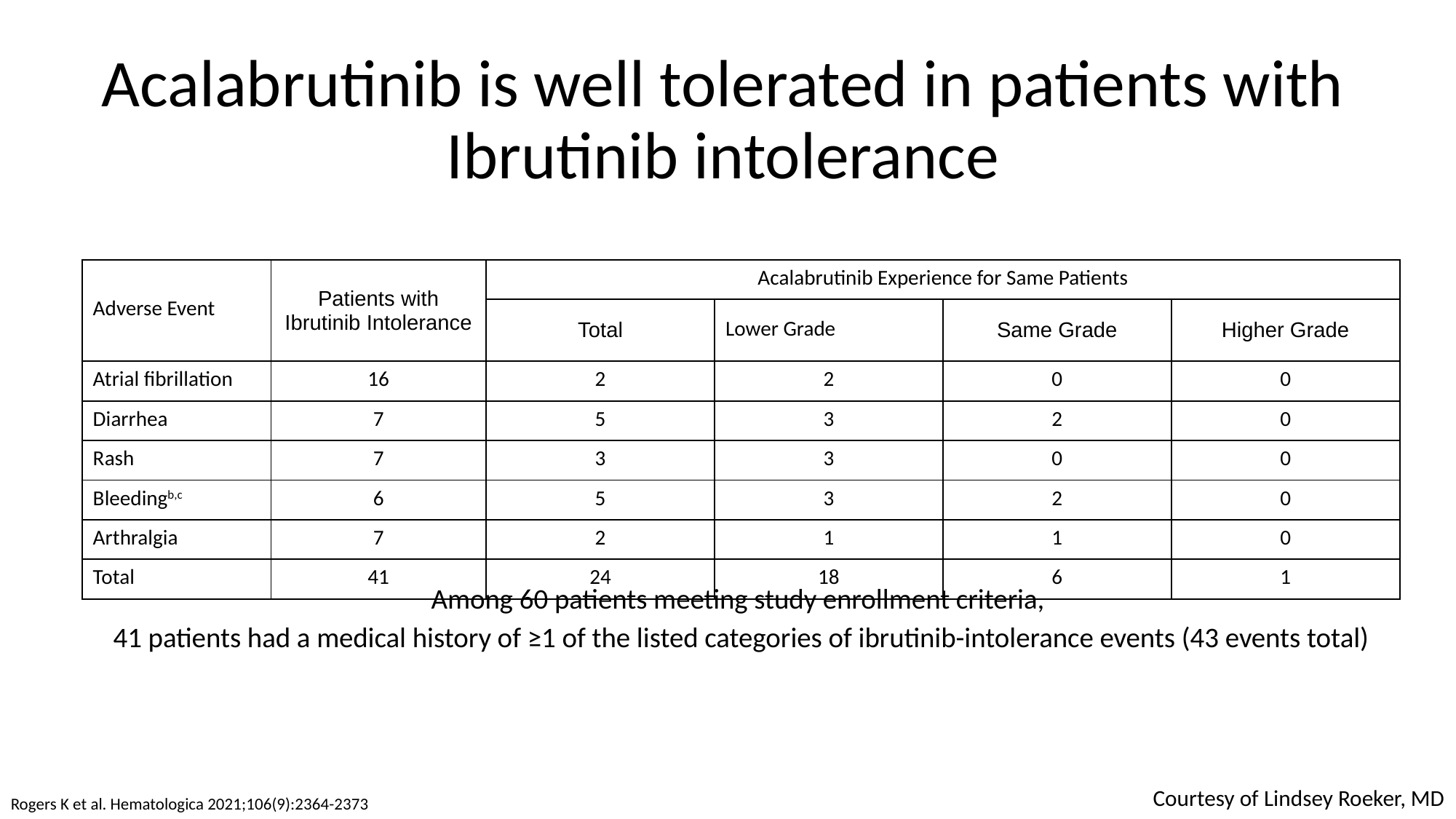

Acalabrutinib is well tolerated in patients with Ibrutinib intolerance
| Adverse Event | Patients with Ibrutinib Intolerance | Acalabrutinib Experience for Same Patients |  |  |  |
| --- | --- | --- | --- | --- | --- |
| Adverse Event |  | Total | Lower Grade | Same Grade | Higher Grade |
| Atrial fibrillation | 16 | 2 | 2 | 0 | 0 |
| Diarrhea | 7 | 5 | 3 | 2 | 0 |
| Rash | 7 | 3 | 3 | 0 | 0 |
| Bleedingb,c | 6 | 5 | 3 | 2 | 0 |
| Arthralgia | 7 | 2 | 1 | 1 | 0 |
| Total | 41 | 24 | 18 | 6 | 1 |
Among 60 patients meeting study enrollment criteria,
41 patients had a medical history of ≥1 of the listed categories of ibrutinib-intolerance events (43 events total)
Courtesy of Lindsey Roeker, MD
Rogers K et al. Hematologica 2021;106(9):2364-2373